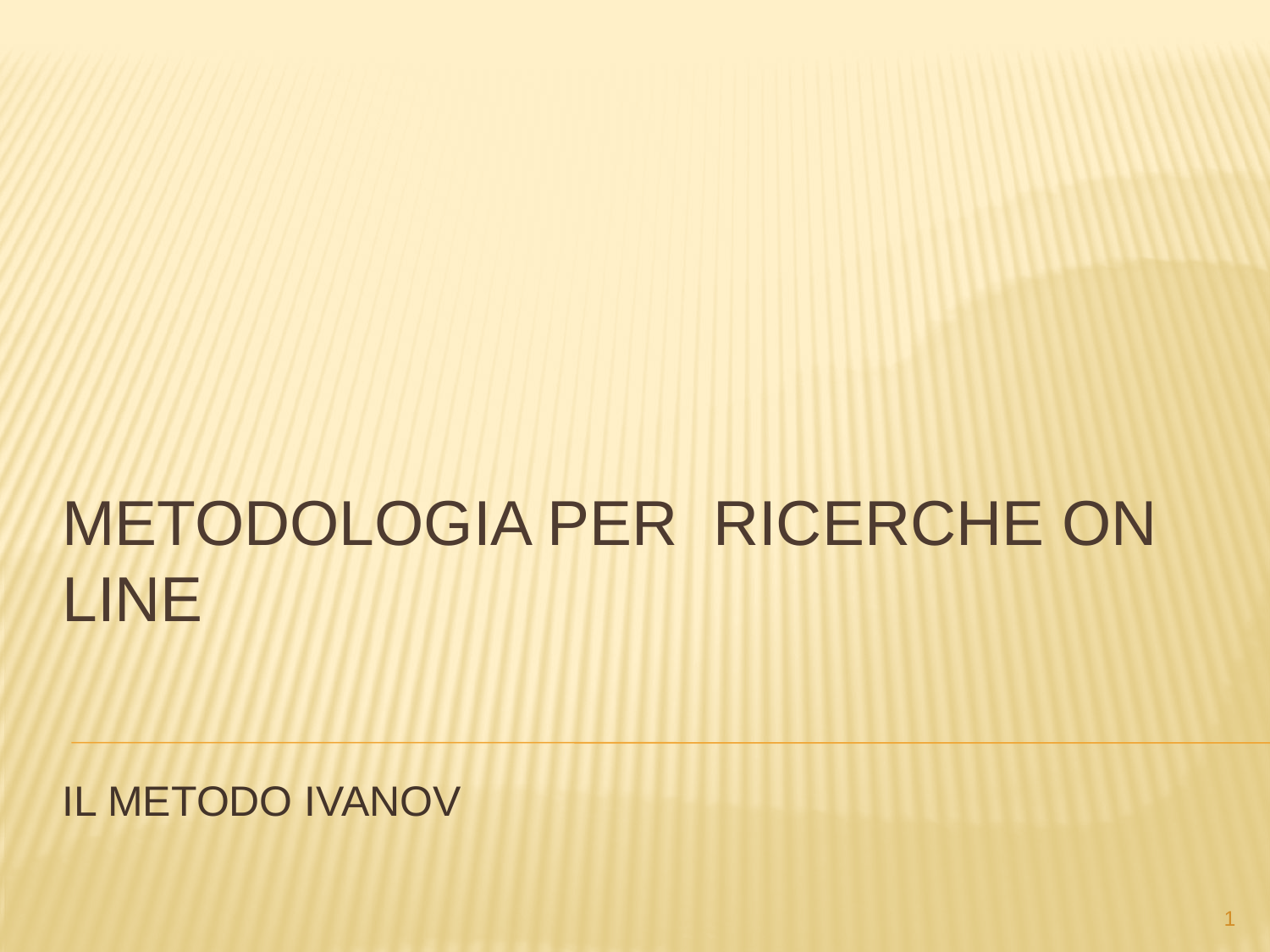

# METODOLOGIA PER  RICERCHE ON LINE
IL METODO IVANOV
1